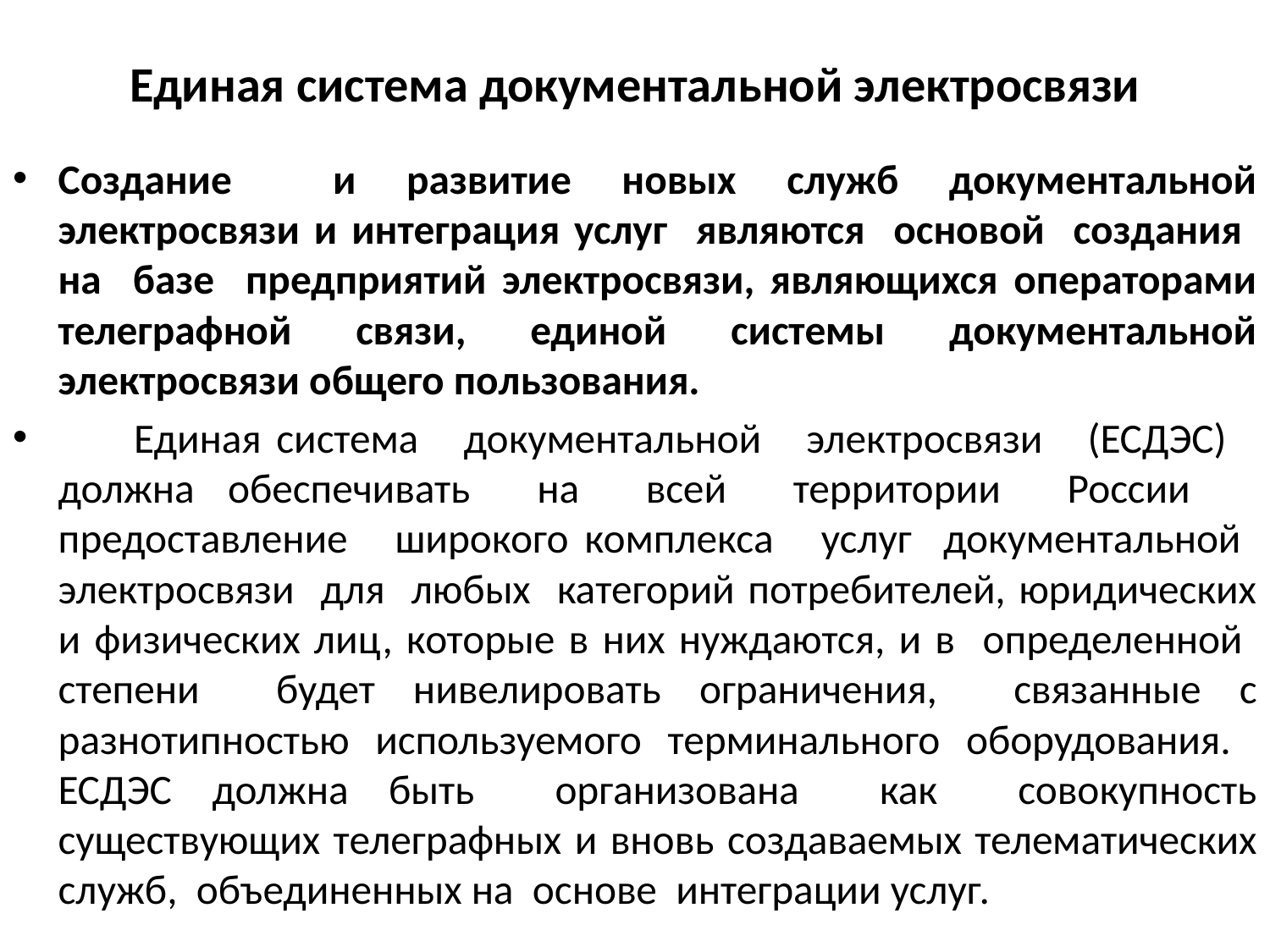

# Единая система документальной электросвязи
Создание  и развитие новых служб документальной электросвязи и интеграция услуг  являются  основой  создания  на  базе  предприятий электросвязи, являющихся операторами телеграфной связи, единой системы документальной электросвязи общего пользования.
     Единая система   документальной   электросвязи   (ЕСДЭС)   должна обеспечивать  на  всей  территории  России   предоставление   широкого комплекса   услуг  документальной  электросвязи  для  любых  категорий потребителей, юридических и физических лиц, которые в них нуждаются, и в  определенной  степени  будет нивелировать ограничения,  связанные с разнотипностью используемого терминального оборудования.  ЕСДЭС должна быть  организована  как  совокупность существующих телеграфных и вновь создаваемых телематических служб,  объединенных на  основе  интеграции услуг.